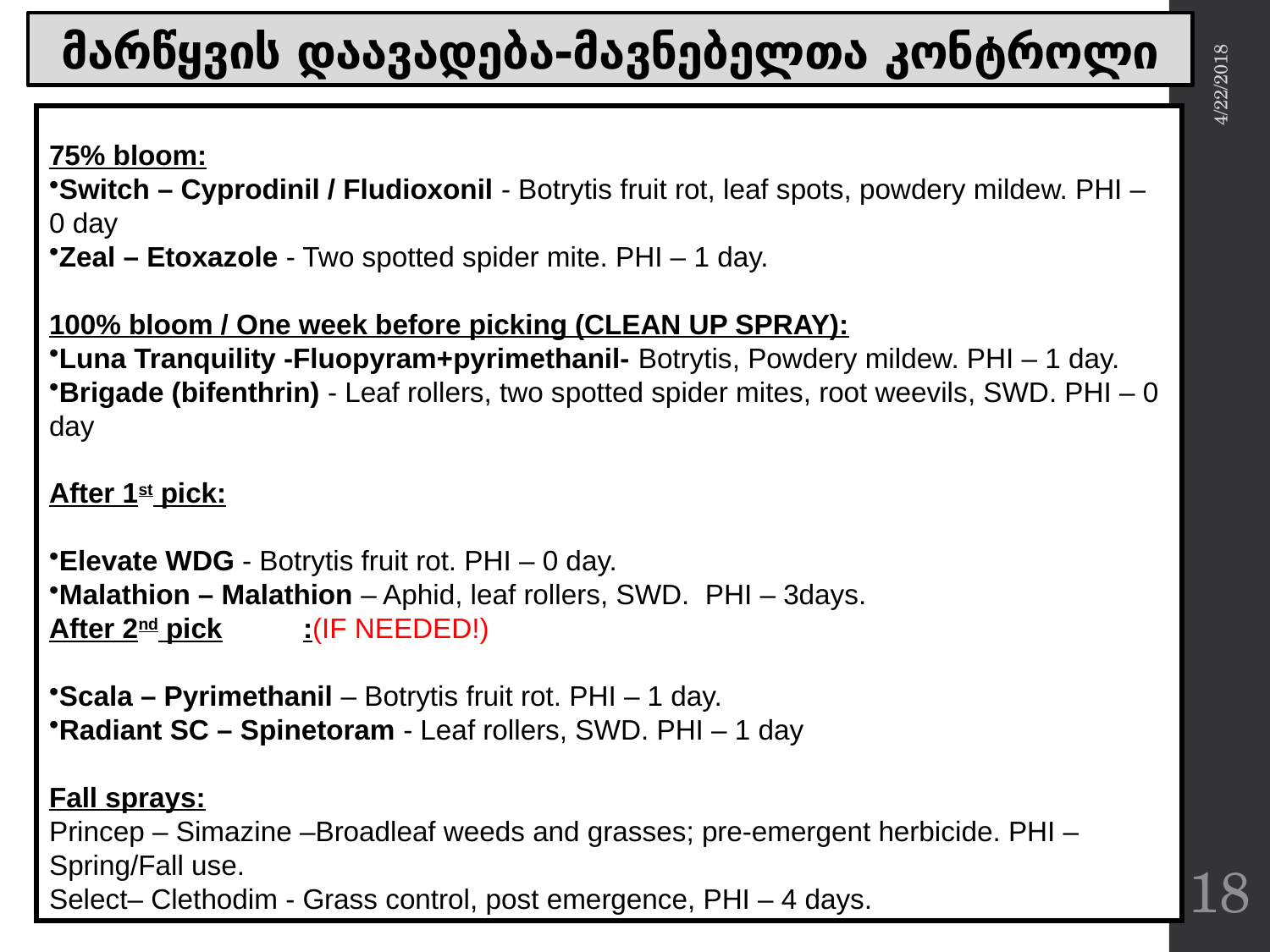

# მარწყვის დაავადება-მავნებელთა კონტროლი

75% bloom:
Switch – Cyprodinil / Fludioxonil - Botrytis fruit rot, leaf spots, powdery mildew. PHI – 0 day
Zeal – Etoxazole - Two spotted spider mite. PHI – 1 day.

100% bloom / One week before picking (CLEAN UP SPRAY):
Luna Tranquility -Fluopyram+pyrimethanil- Botrytis, Powdery mildew. PHI – 1 day.
Brigade (bifenthrin) - Leaf rollers, two spotted spider mites, root weevils, SWD. PHI – 0 day

After 1st pick:

Elevate WDG - Botrytis fruit rot. PHI – 0 day.
Malathion – Malathion – Aphid, leaf rollers, SWD.  PHI – 3days.
After 2nd pick	:(IF NEEDED!)

Scala – Pyrimethanil – Botrytis fruit rot. PHI – 1 day.
Radiant SC – Spinetoram - Leaf rollers, SWD. PHI – 1 day

Fall sprays:
Princep – Simazine –Broadleaf weeds and grasses; pre-emergent herbicide. PHI – Spring/Fall use.
Select– Clethodim - Grass control, post emergence, PHI – 4 days.
4/22/2018
18